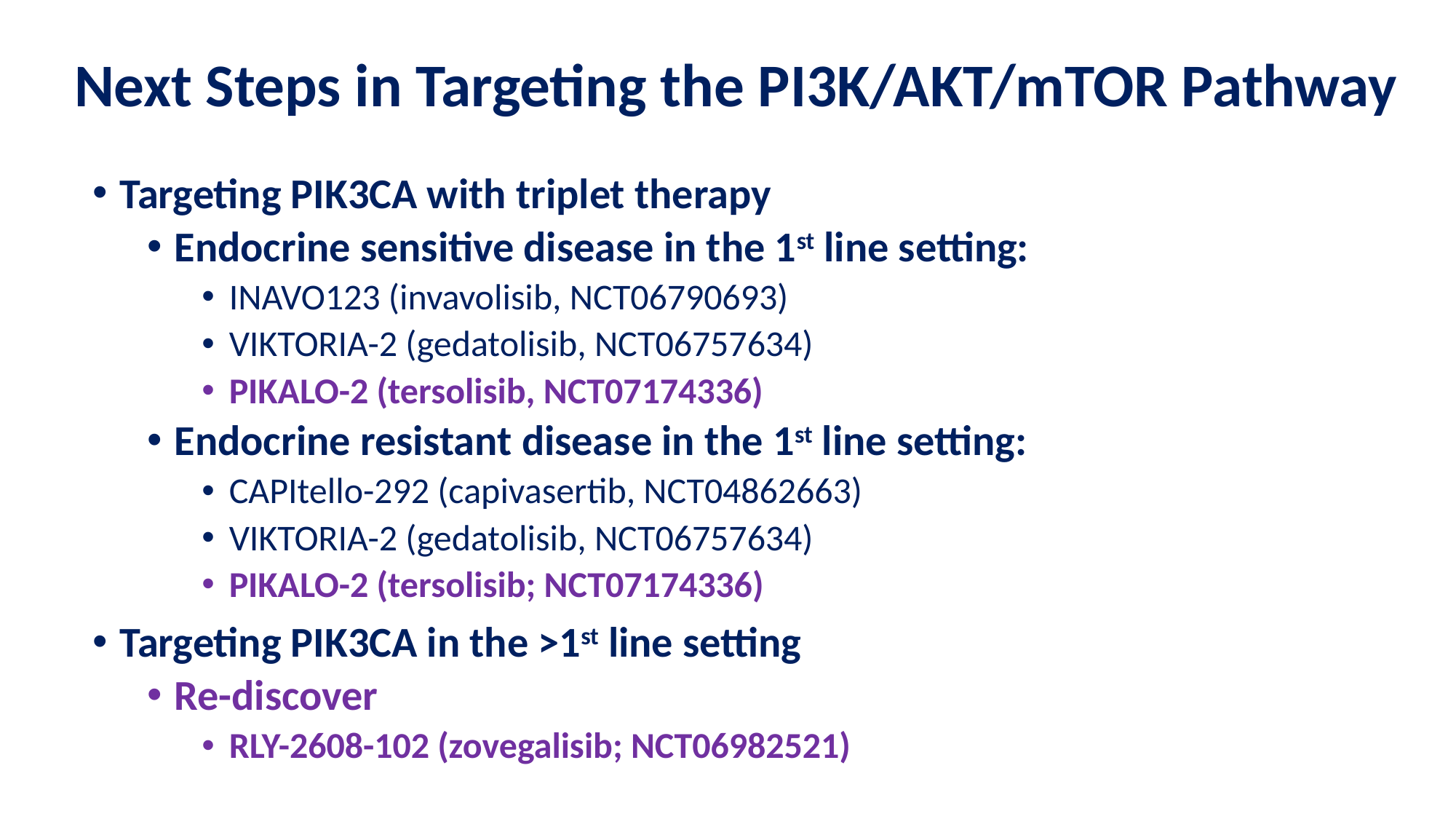

# Next Steps in Targeting the PI3K/AKT/mTOR Pathway
Targeting PIK3CA with triplet therapy
Endocrine sensitive disease in the 1st line setting:
INAVO123 (invavolisib, NCT06790693)
VIKTORIA-2 (gedatolisib, NCT06757634)
PIKALO-2 (tersolisib, NCT07174336)
Endocrine resistant disease in the 1st line setting:
CAPItello-292 (capivasertib, NCT04862663)
VIKTORIA-2 (gedatolisib, NCT06757634)
PIKALO-2 (tersolisib; NCT07174336)
Targeting PIK3CA in the >1st line setting
Re-discover
RLY-2608-102 (zovegalisib; NCT06982521)